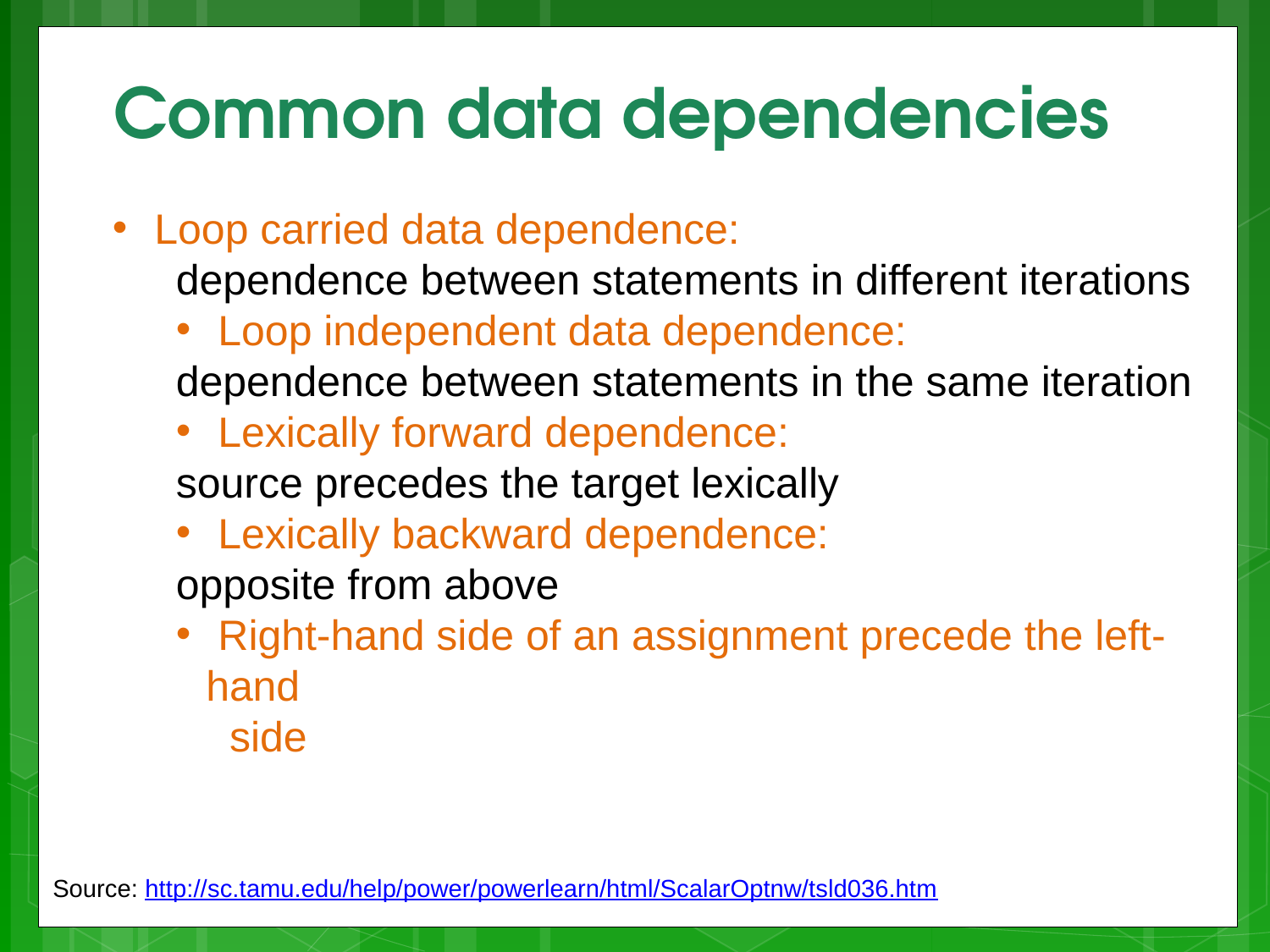

# Common data dependencies
 Loop carried data dependence:
dependence between statements in different iterations
 Loop independent data dependence:
dependence between statements in the same iteration
 Lexically forward dependence:
source precedes the target lexically
 Lexically backward dependence:
opposite from above
 Right-hand side of an assignment precede the left-hand
  side
Source: http://sc.tamu.edu/help/power/powerlearn/html/ScalarOptnw/tsld036.htm